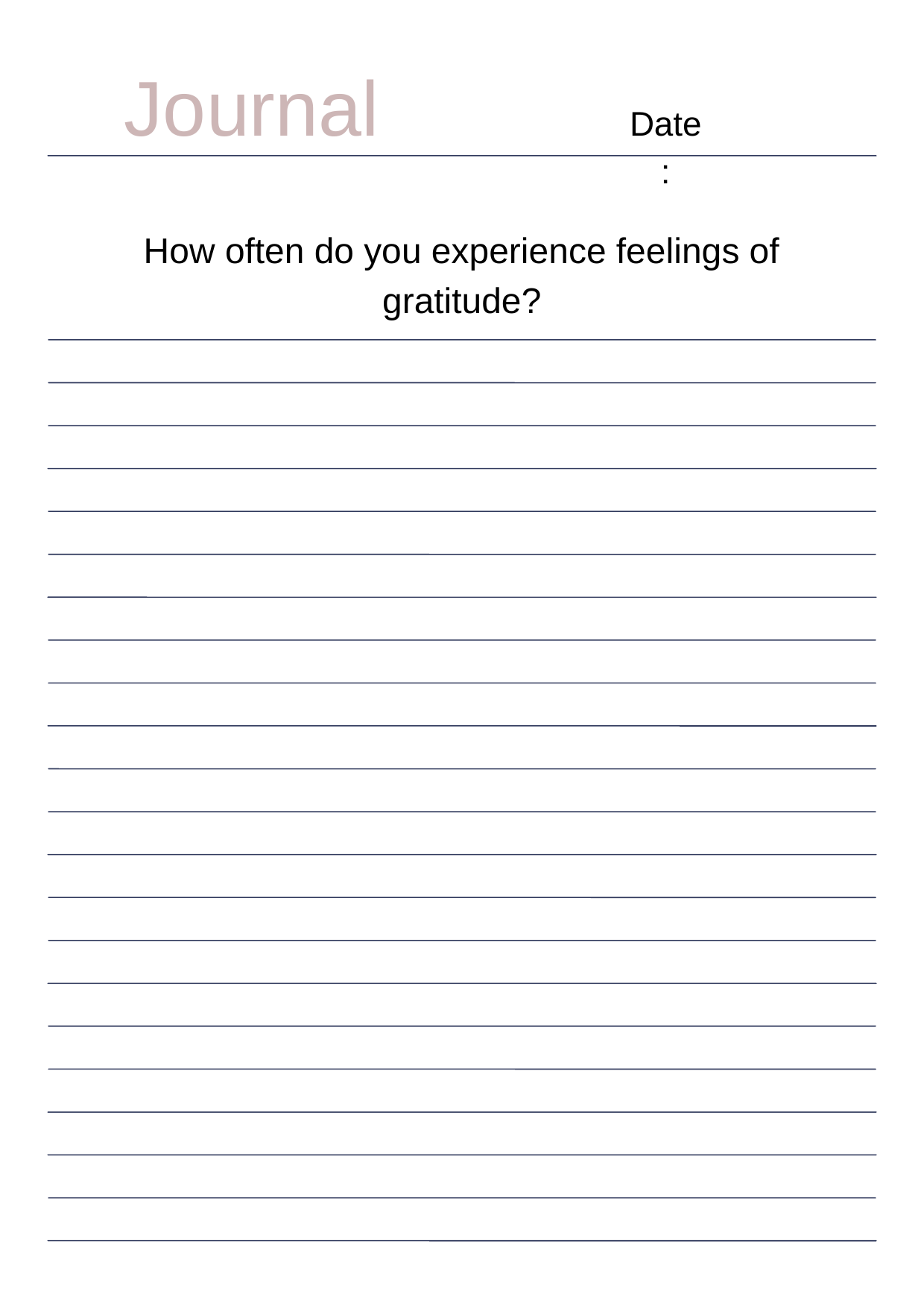

Journal
Date:

How often do you experience feelings of gratitude?